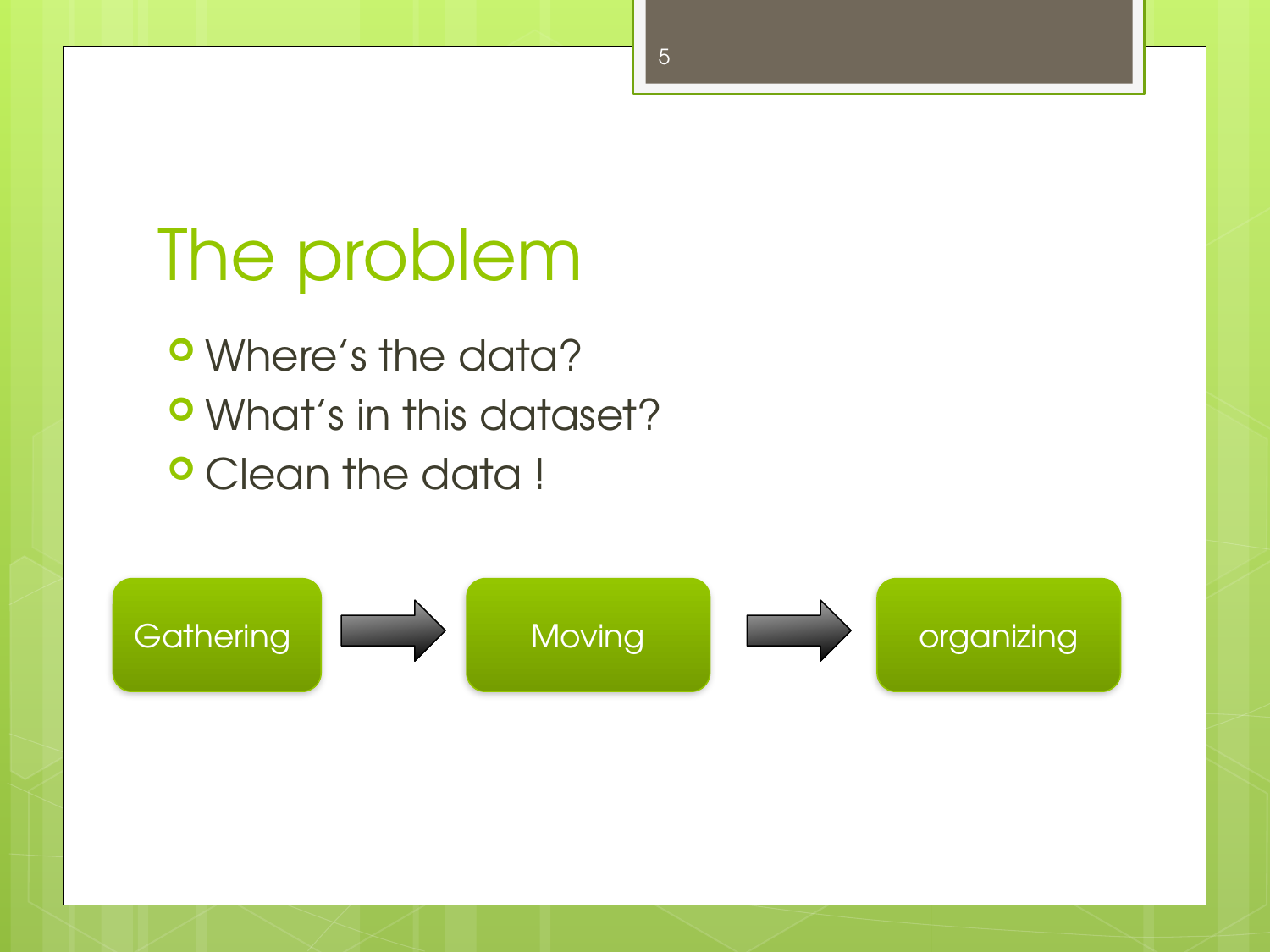

5
# The problem
Where’s the data?
What’s in this dataset?
Clean the data !
Gathering
Moving
organizing